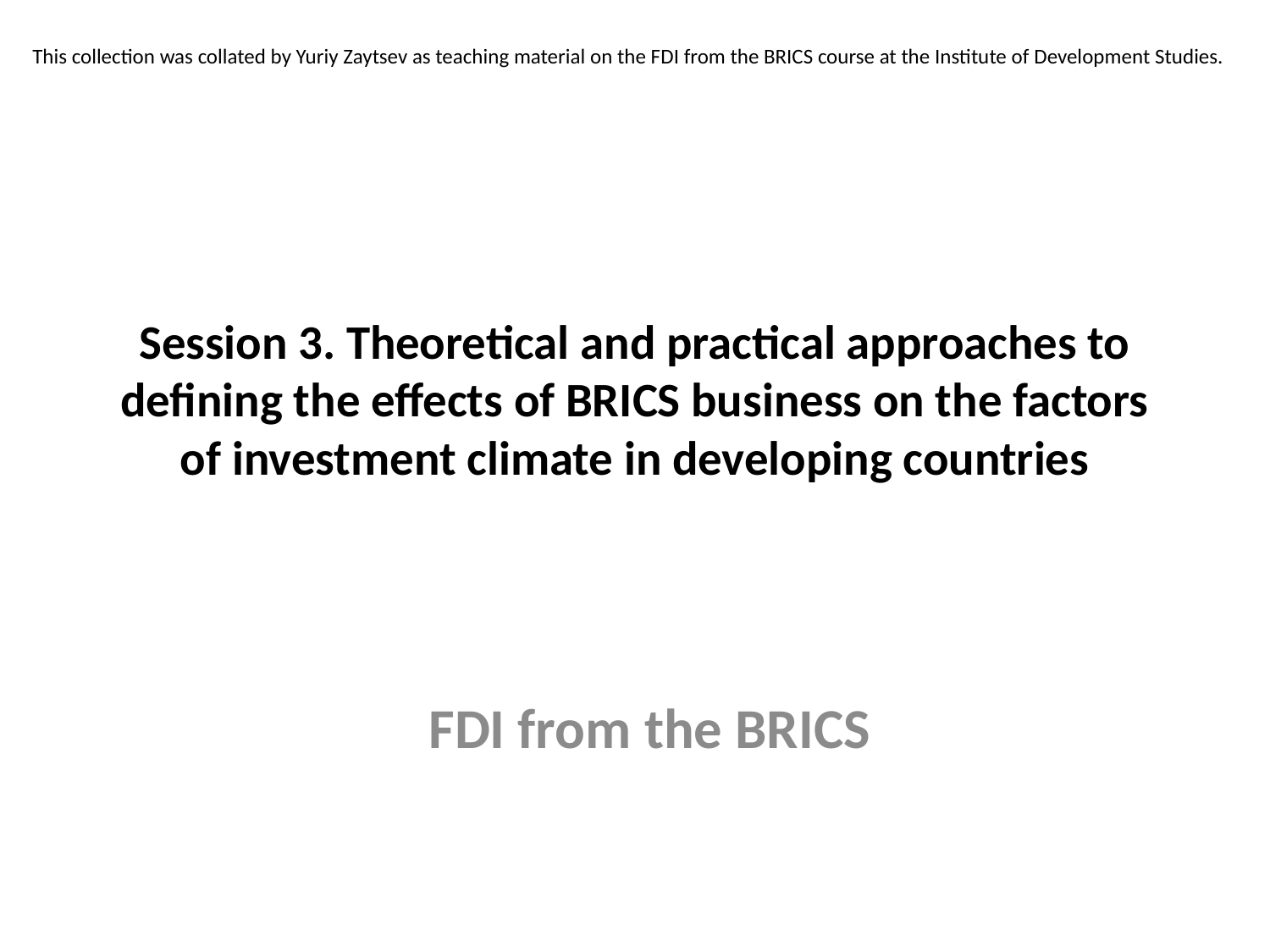

This collection was collated by Yuriy Zaytsev as teaching material on the FDI from the BRICS course at the Institute of Development Studies.
# Session 3. Theoretical and practical approaches to defining the effects of BRICS business on the factors of investment climate in developing countries
FDI from the BRICS